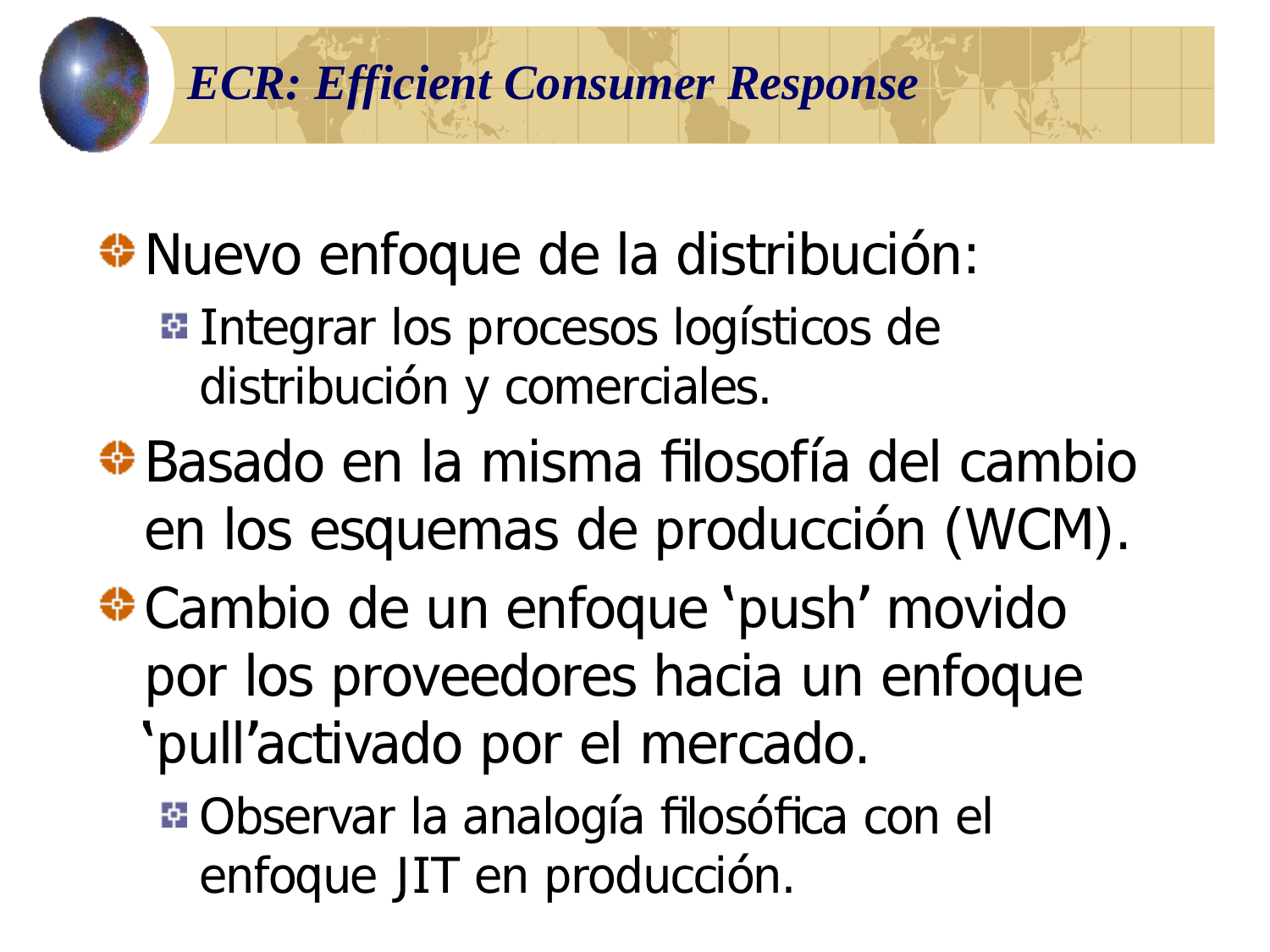

# ECR: Efficient Consumer Response
Nuevo enfoque de la distribución:
Integrar los procesos logísticos de distribución y comerciales.
Basado en la misma filosofía del cambio en los esquemas de producción (WCM).
Cambio de un enfoque ‘push’ movido por los proveedores hacia un enfoque ‘pull’activado por el mercado.
Observar la analogía filosófica con el enfoque JIT en producción.